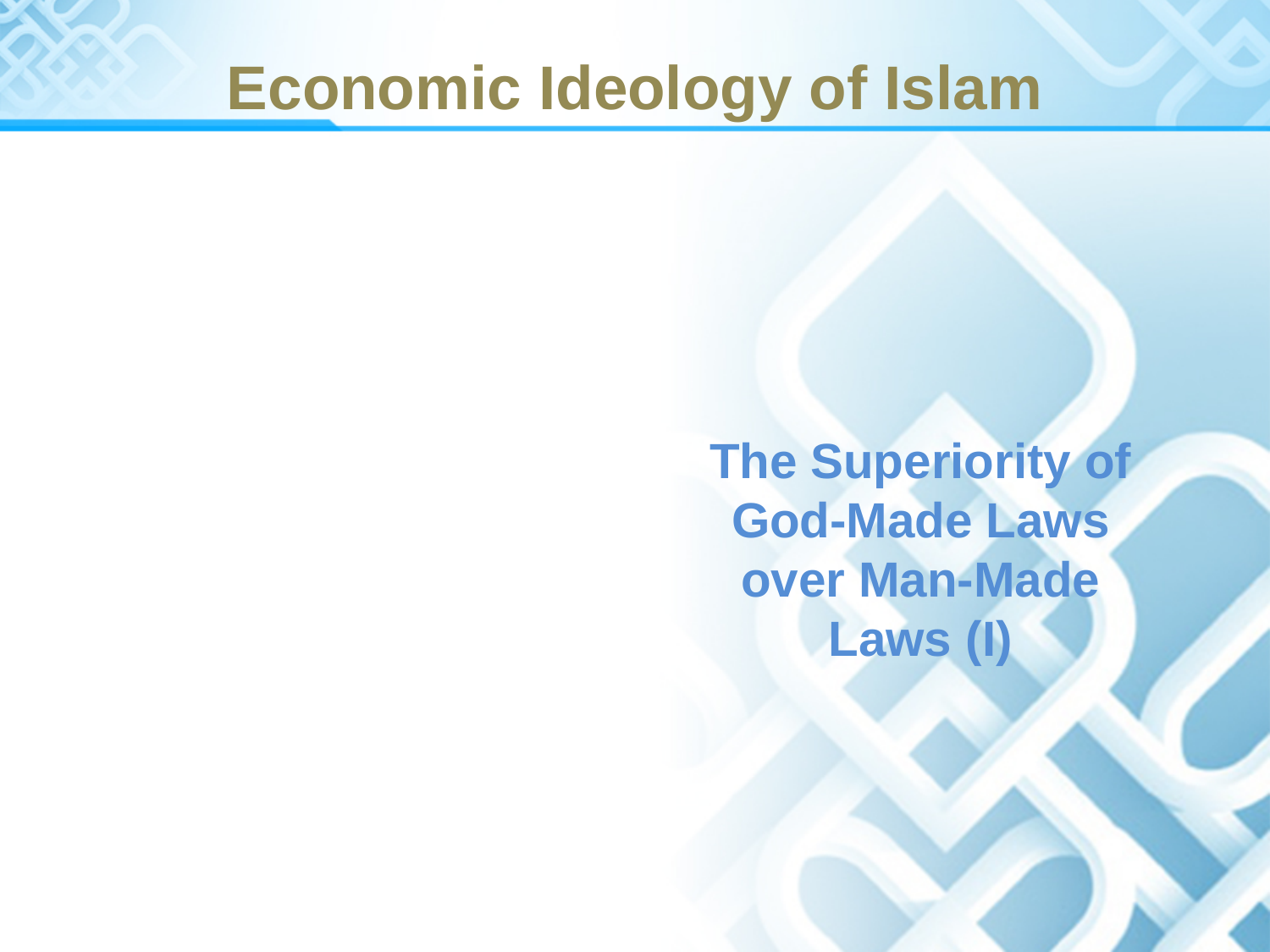

# Economic Ideology of Islam
The Superiority of God-Made Laws over Man-Made Laws (I)